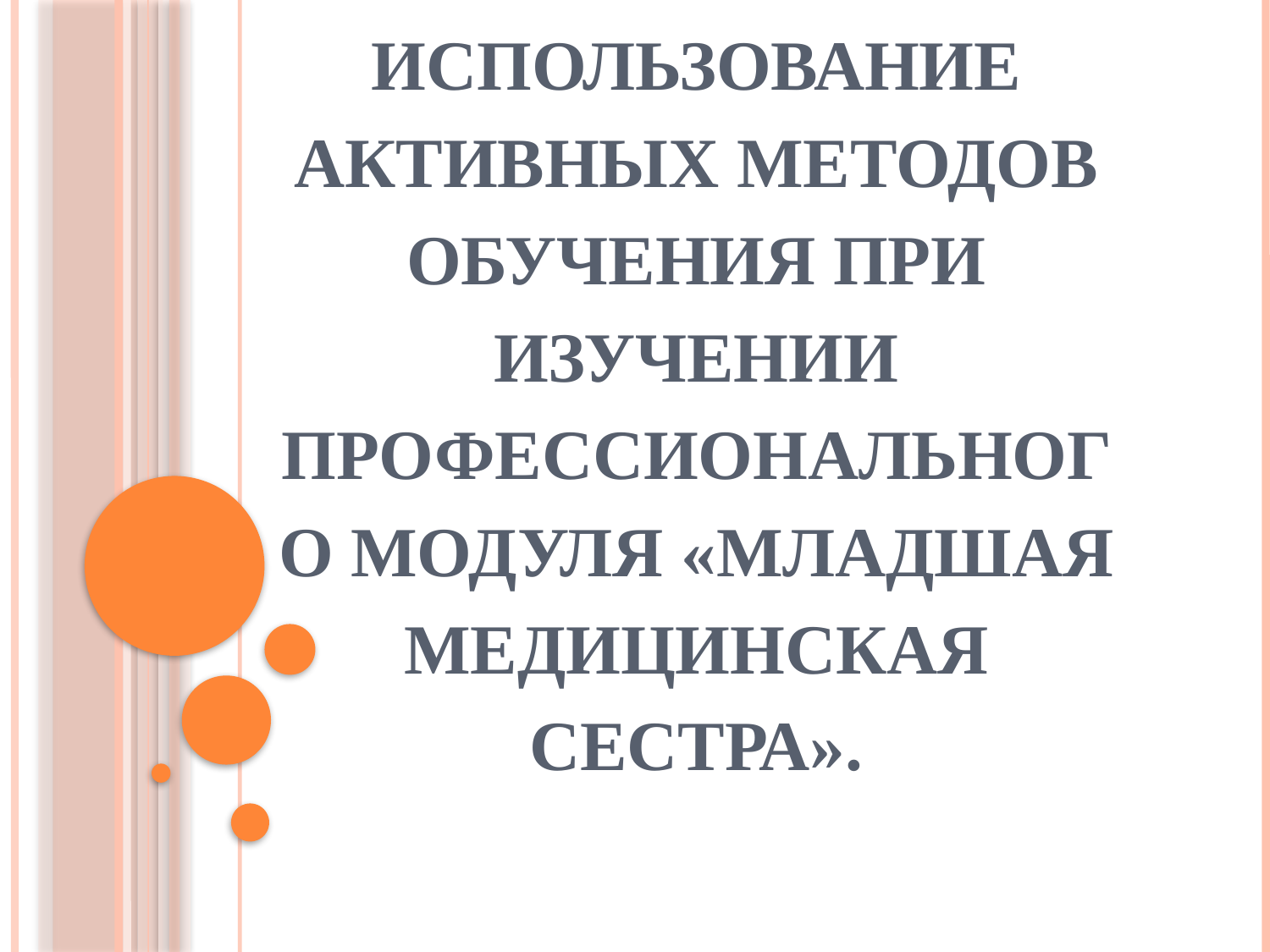

# Использование активных методов обучения при изучении профессионального модуля «младшая медицинская сестра».